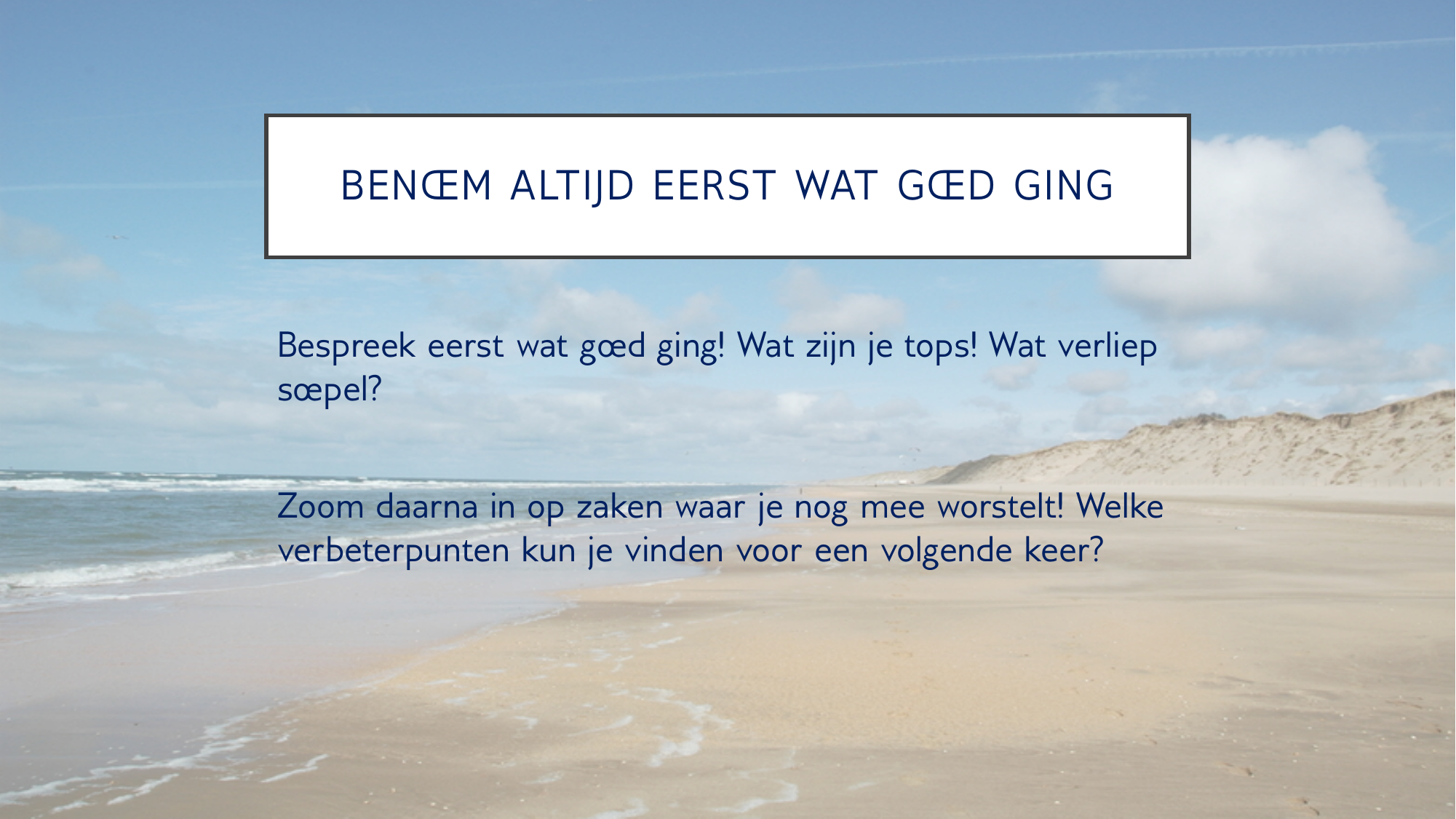

# Benoem altijd eerst wat goed ging
Bespreek eerst wat goed ging! Wat zijn je tops! Wat verliep soepel?

Zoom daarna in op zaken waar je nog mee worstelt! Welke verbeterpunten kun je vinden voor een volgende keer?